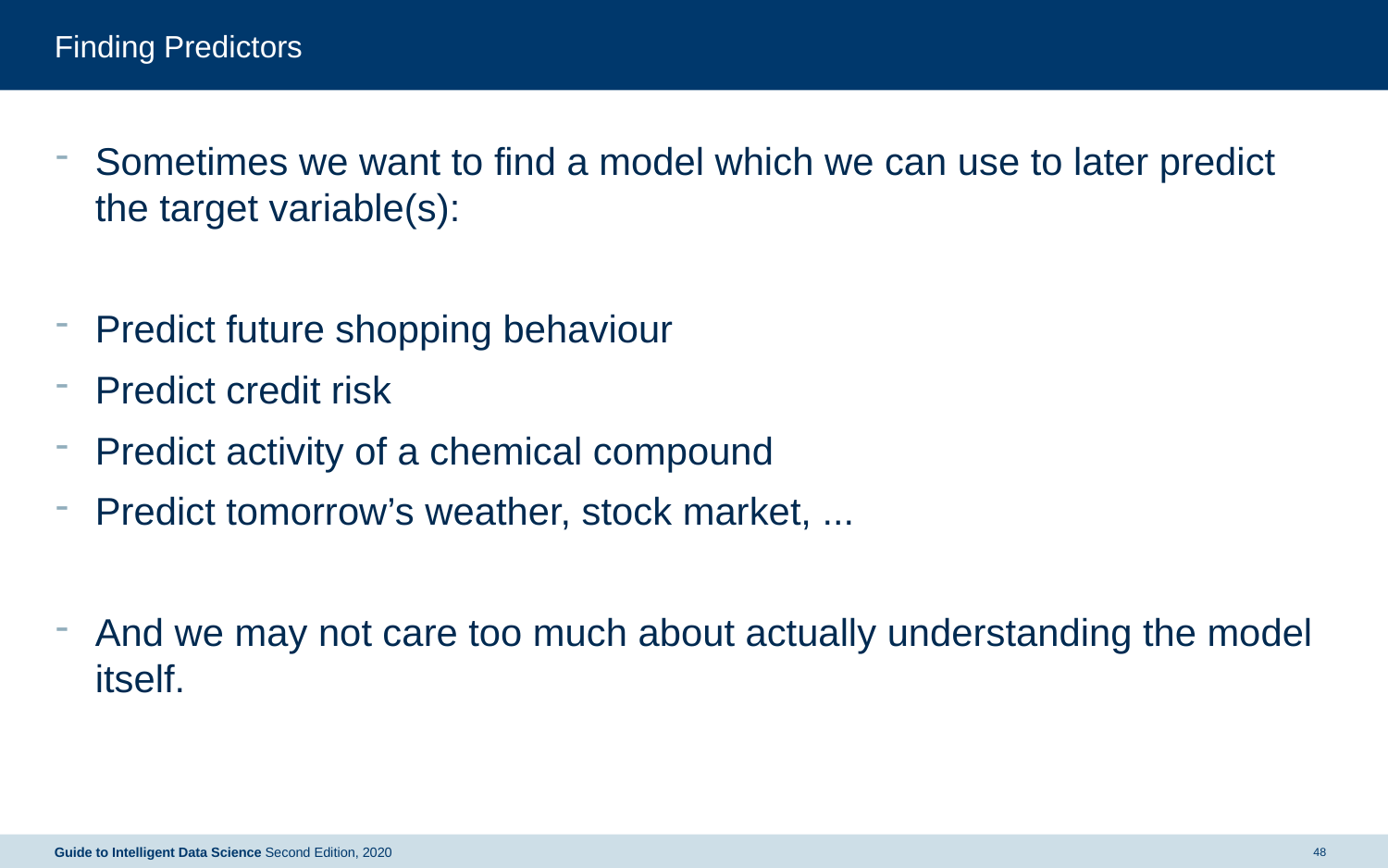

# Finding Predictors
Sometimes we want to find a model which we can use to later predict the target variable(s):

Predict future shopping behaviour
Predict credit risk
Predict activity of a chemical compound
Predict tomorrow’s weather, stock market, ...

And we may not care too much about actually understanding the model itself.
Guide to Intelligent Data Science Second Edition, 2020
48